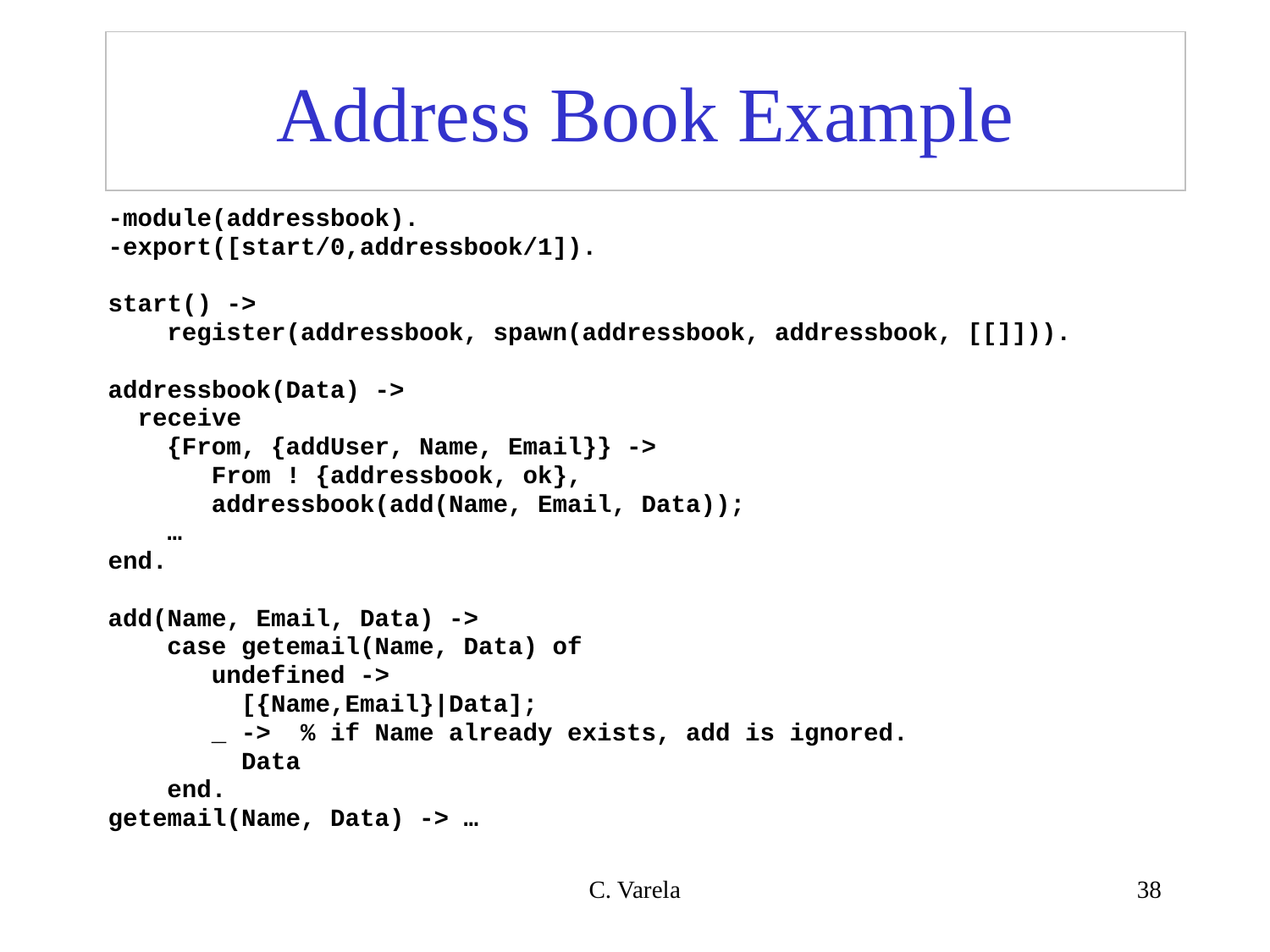

# Address Book Example
-module(addressbook).
-export([start/0,addressbook/1]).

start() ->
    register(addressbook, spawn(addressbook, addressbook, [[]])).

addressbook(Data) ->
  receive
    {From, {addUser, Name, Email}} ->
       From ! {addressbook, ok},
       addressbook(add(Name, Email, Data));
    …
end.

add(Name, Email, Data) ->
    case getemail(Name, Data) of
       undefined ->
         [{Name,Email}|Data];
       _ ->  % if Name already exists, add is ignored.
         Data
    end.
getemail(Name, Data) -> …

C. Varela
38